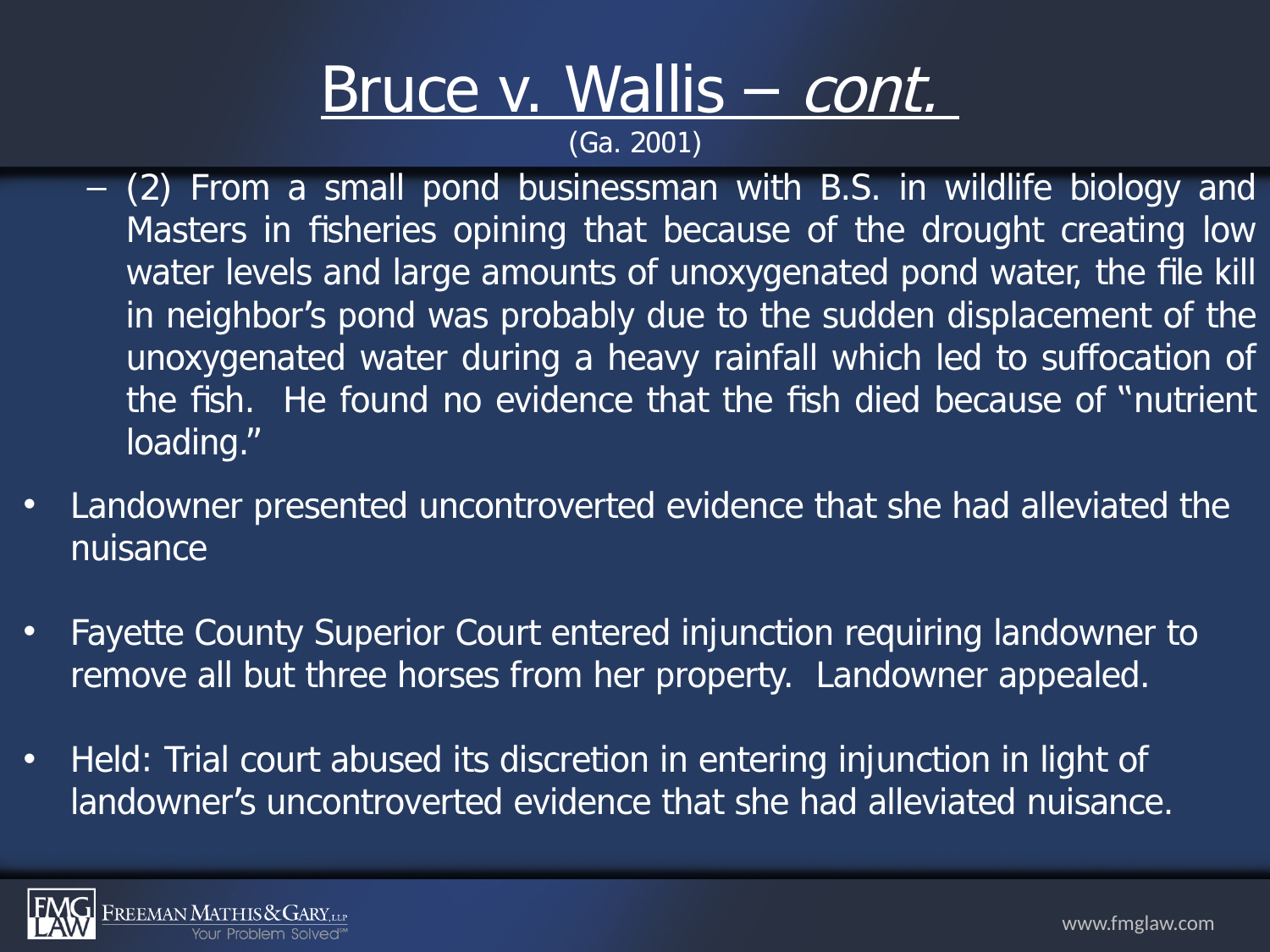

# Bruce v. Wallis – cont. (Ga. 2001)
(2) From a small pond businessman with B.S. in wildlife biology and Masters in fisheries opining that because of the drought creating low water levels and large amounts of unoxygenated pond water, the file kill in neighbor’s pond was probably due to the sudden displacement of the unoxygenated water during a heavy rainfall which led to suffocation of the fish.  He found no evidence that the fish died because of “nutrient loading.”
Landowner presented uncontroverted evidence that she had alleviated the nuisance
Fayette County Superior Court entered injunction requiring landowner to remove all but three horses from her property.  Landowner appealed.
Held: Trial court abused its discretion in entering injunction in light of landowner’s uncontroverted evidence that she had alleviated nuisance.